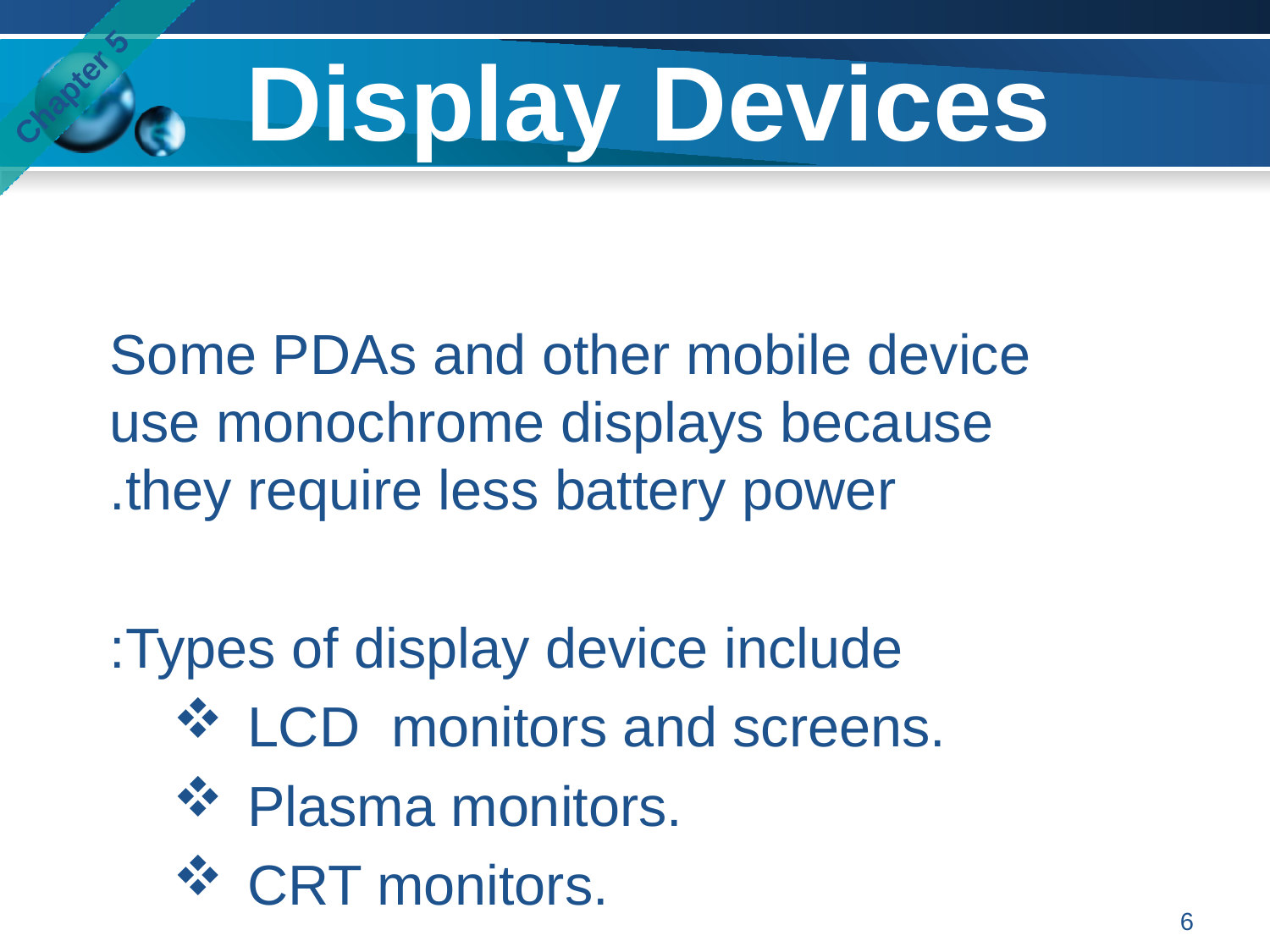

# Display Devices
Chapter 5
Some PDAs and other mobile device use monochrome displays because they require less battery power.

Types of display device include:
LCD  monitors and screens.
Plasma monitors.
CRT monitors.
6